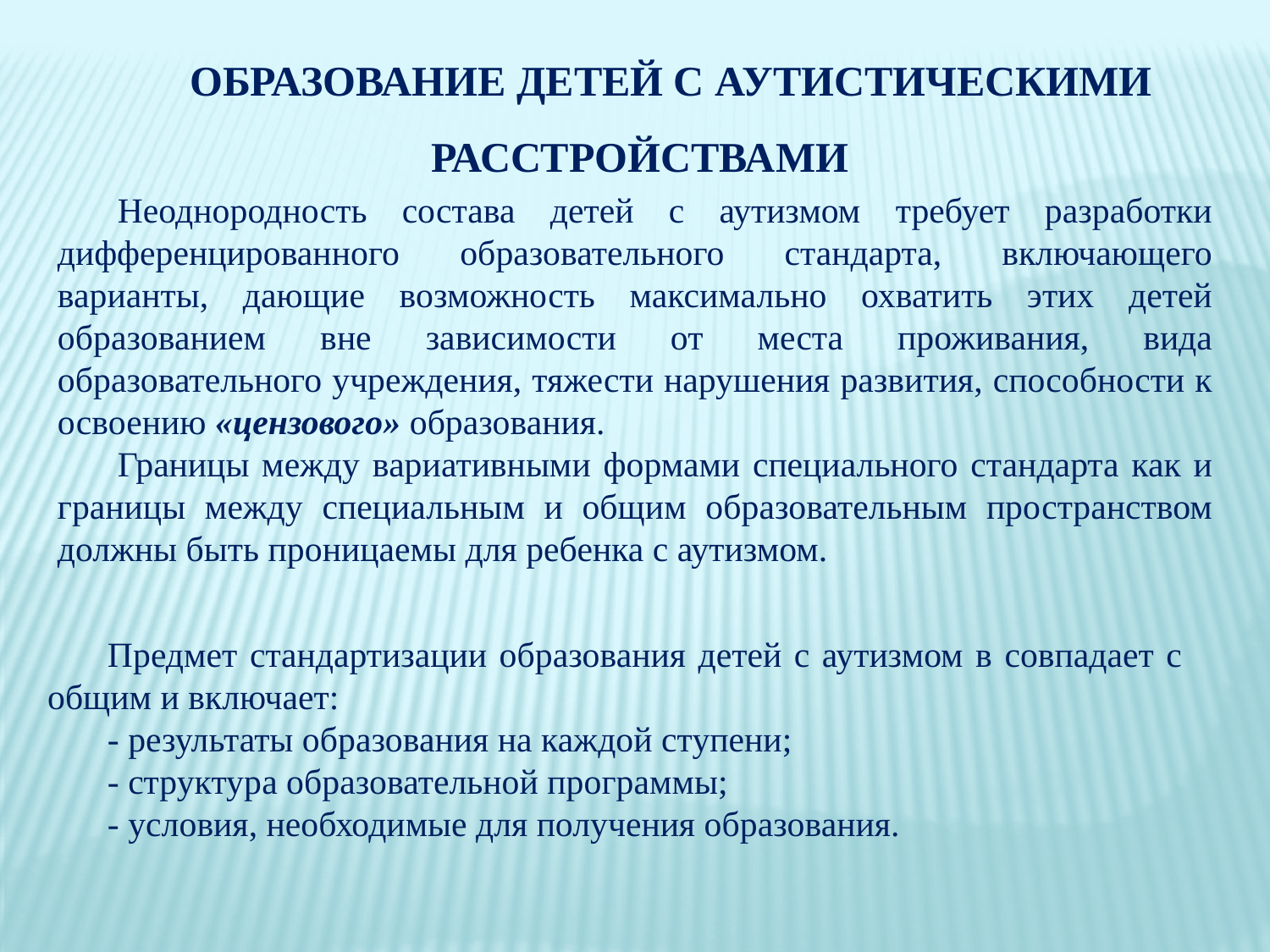

ОБРАЗОВАНИЕ ДЕТЕЙ С АУТИСТИЧЕСКИМИ РАССТРОЙСТВАМИ
Неоднородность состава детей с аутизмом требует разработки дифференцированного образовательного стандарта, включающего варианты, дающие возможность максимально охватить этих детей образованием вне зависимости от места проживания, вида образовательного учреждения, тяжести нарушения развития, способности к освоению «цензового» образования.
Границы между вариативными формами специального стандарта как и границы между специальным и общим образовательным пространством должны быть проницаемы для ребенка с аутизмом.

Предмет стандартизации образования детей с аутизмом в совпадает с общим и включает:
- результаты образования на каждой ступени;
- структура образовательной программы;
- условия, необходимые для получения образования.